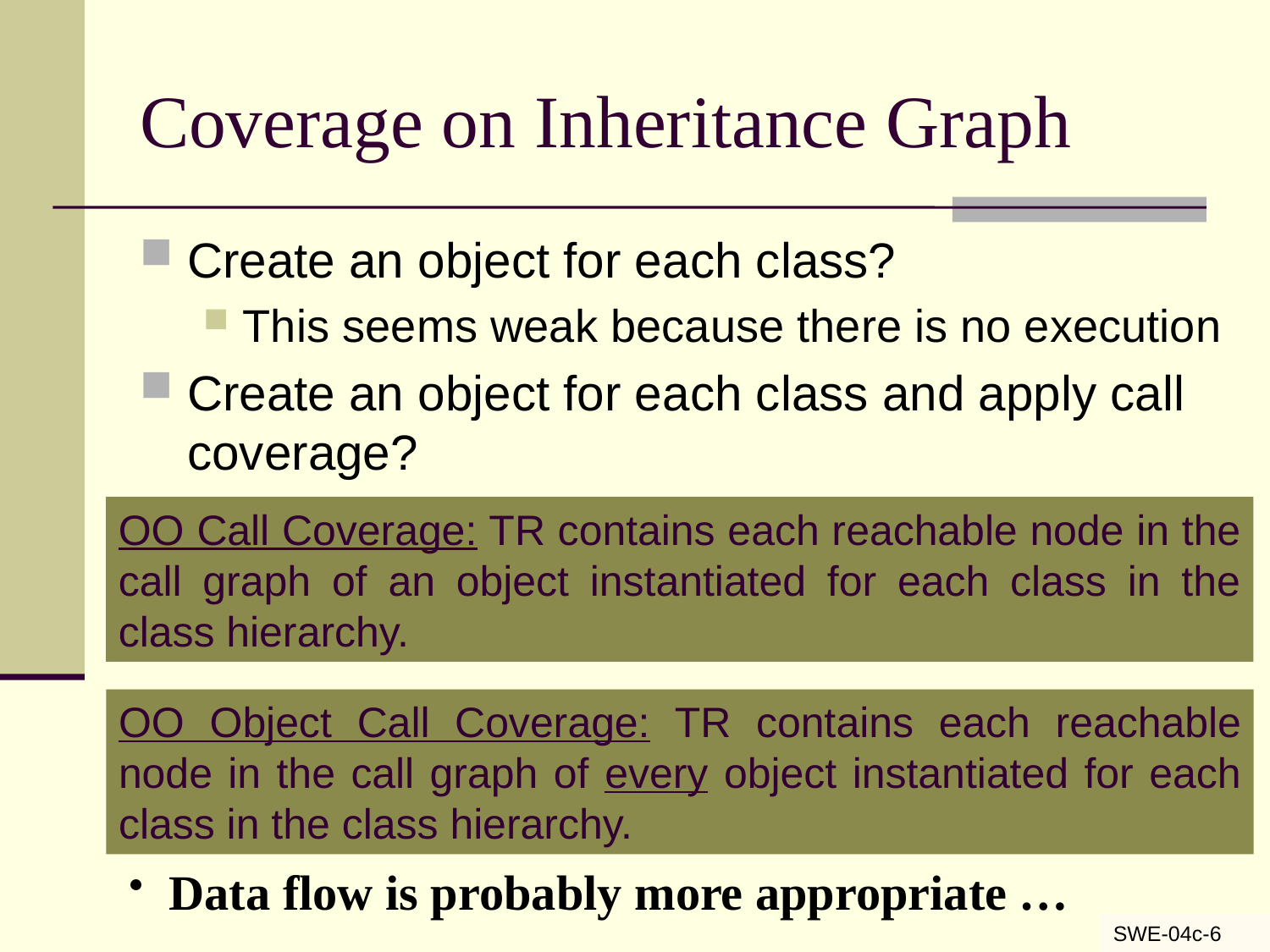

# Coverage on Inheritance Graph
Create an object for each class?
This seems weak because there is no execution
Create an object for each class and apply call coverage?
OO Call Coverage: TR contains each reachable node in the call graph of an object instantiated for each class in the class hierarchy.
OO Object Call Coverage: TR contains each reachable node in the call graph of every object instantiated for each class in the class hierarchy.
Data flow is probably more appropriate …